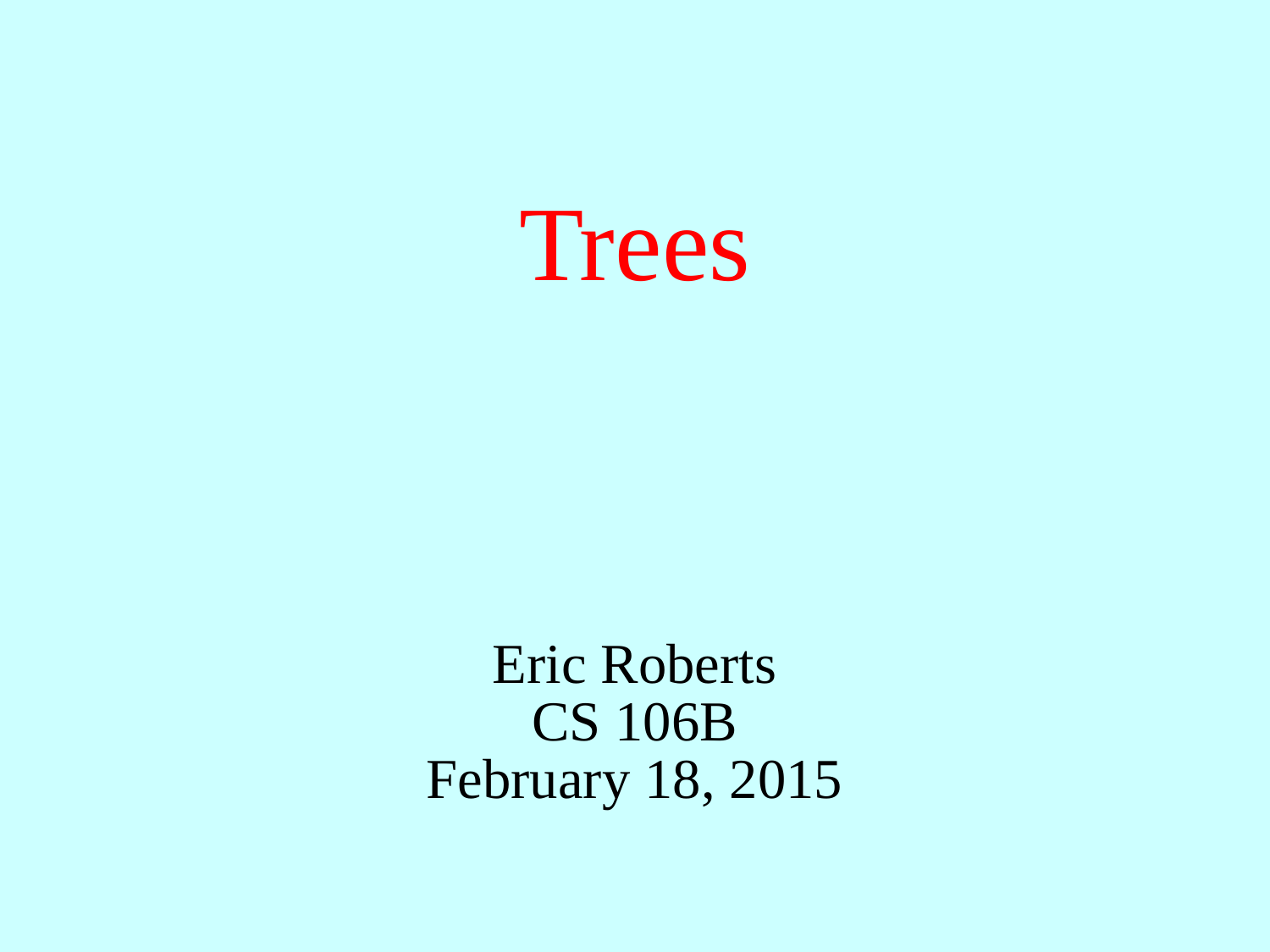

# Trees
Eric Roberts
CS 106B
February 18, 2015